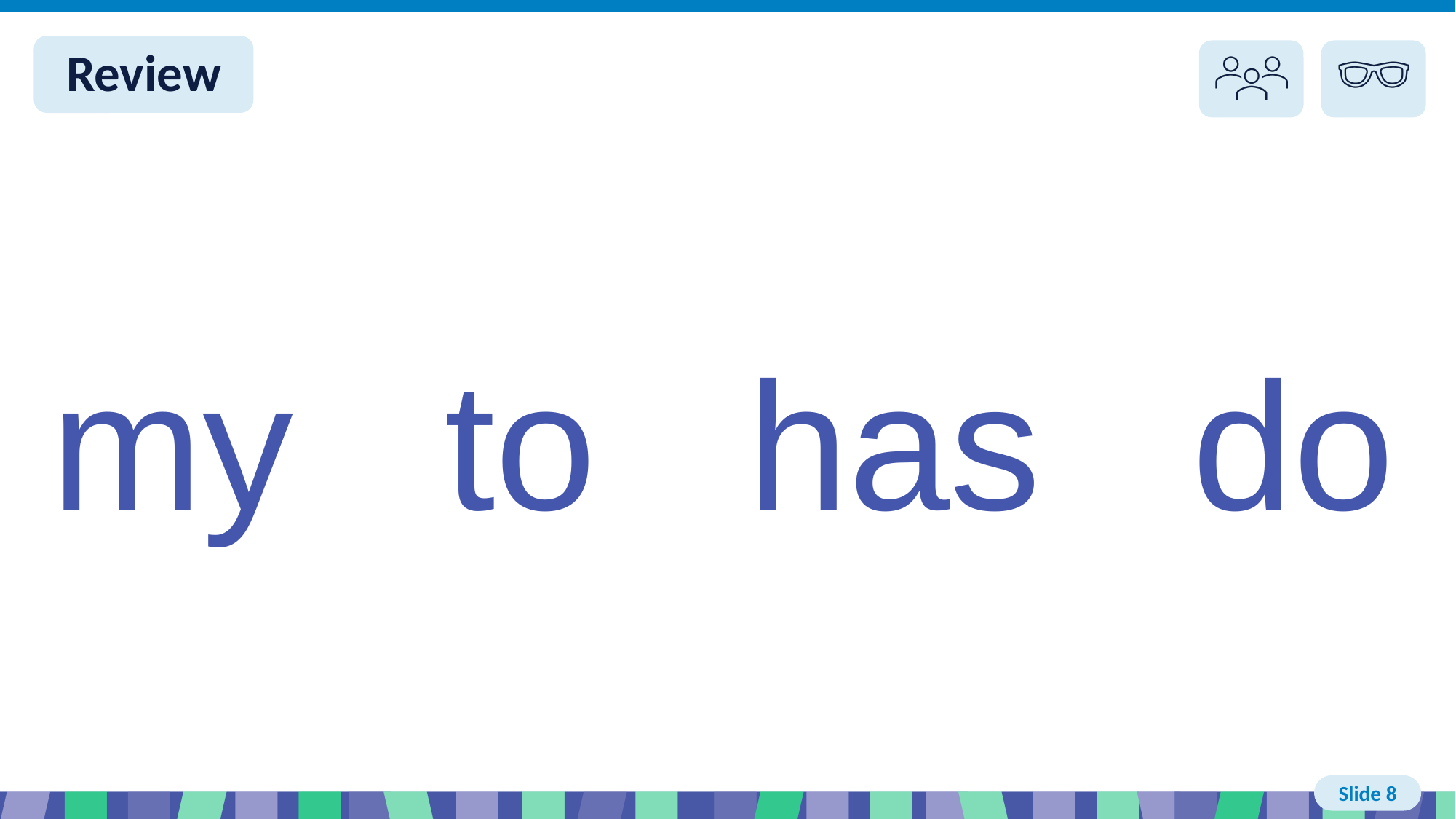

# Slide 8 Review You do
my   to   has   do